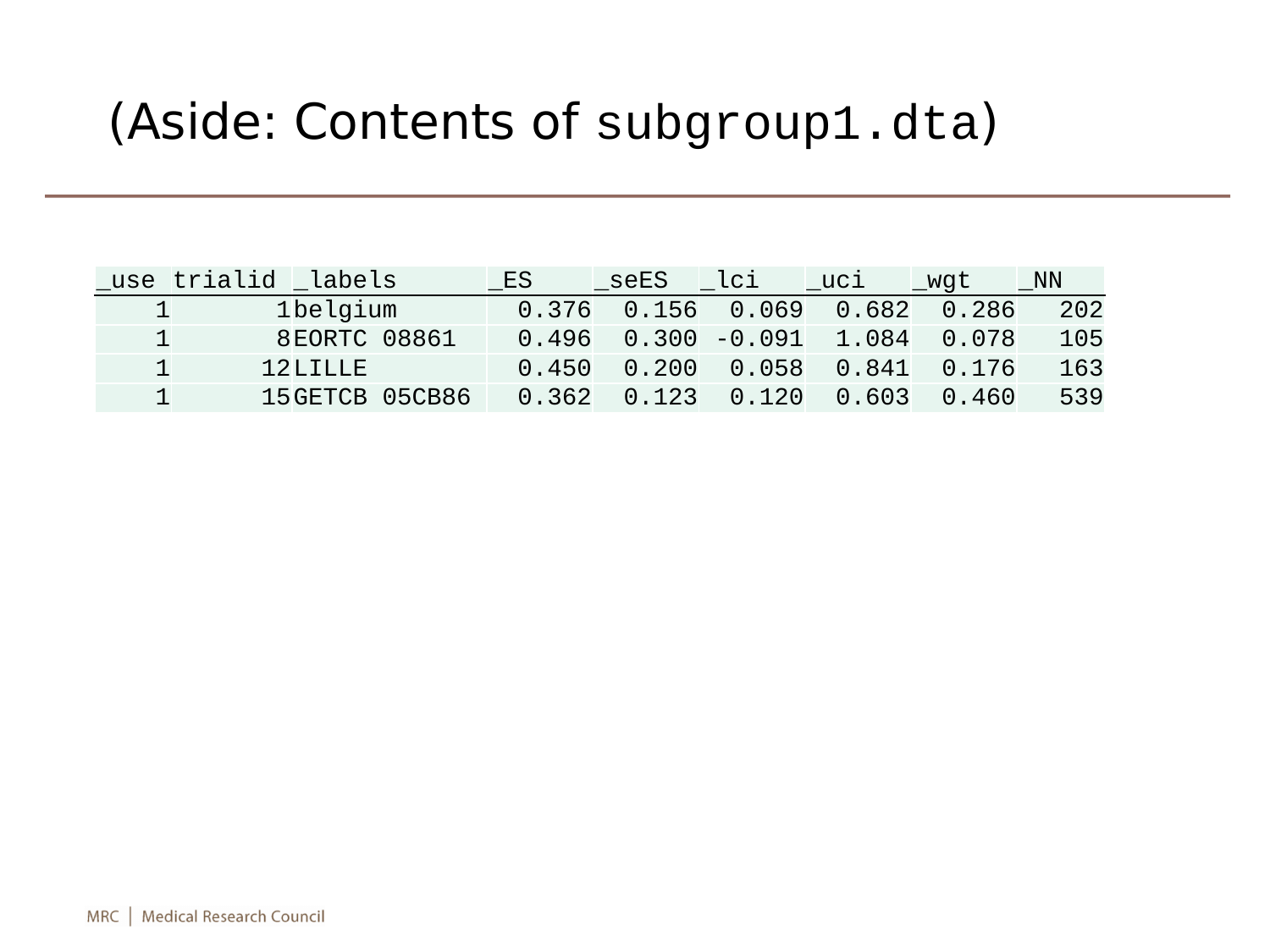

# (Aside: Contents of subgroup1.dta)
| \_use | trialid | \_labels | \_ES | \_seES | \_lci | \_uci | \_wgt | \_NN |
| --- | --- | --- | --- | --- | --- | --- | --- | --- |
| 1 | 1 | belgium | 0.376 | 0.156 | 0.069 | 0.682 | 0.286 | 202 |
| 1 | 8 | EORTC 08861 | 0.496 | 0.300 | -0.091 | 1.084 | 0.078 | 105 |
| 1 | 12 | LILLE | 0.450 | 0.200 | 0.058 | 0.841 | 0.176 | 163 |
| 1 | 15 | GETCB 05CB86 | 0.362 | 0.123 | 0.120 | 0.603 | 0.460 | 539 |